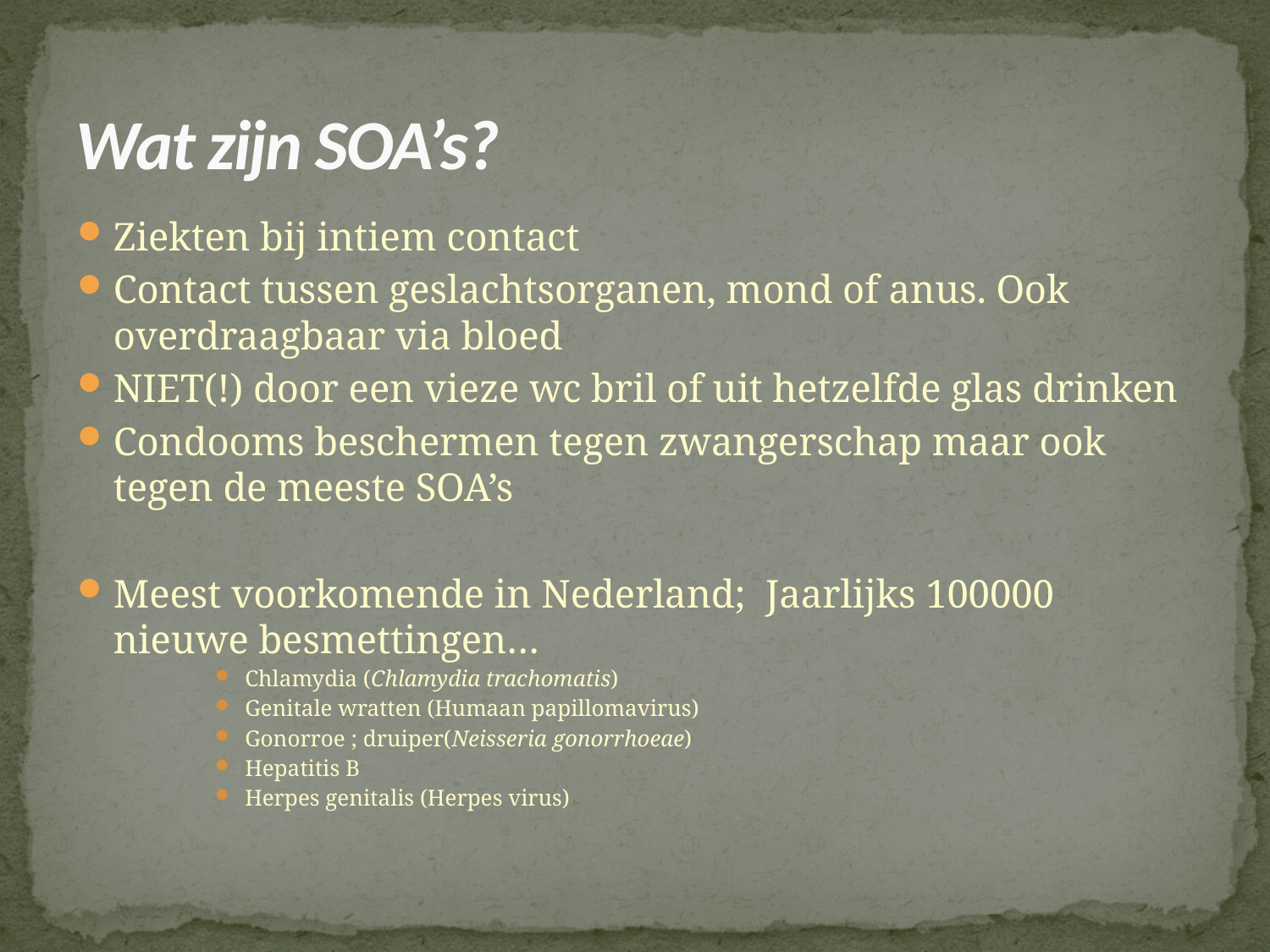

# Wat zijn SOA’s?
Ziekten bij intiem contact
Contact tussen geslachtsorganen, mond of anus. Ook overdraagbaar via bloed
NIET(!) door een vieze wc bril of uit hetzelfde glas drinken
Condooms beschermen tegen zwangerschap maar ook tegen de meeste SOA’s

Meest voorkomende in Nederland;  Jaarlijks 100000 nieuwe besmettingen…
Chlamydia (Chlamydia trachomatis)
Genitale wratten (Humaan papillomavirus)
Gonorroe ; druiper(Neisseria gonorrhoeae)
Hepatitis B
Herpes genitalis (Herpes virus)